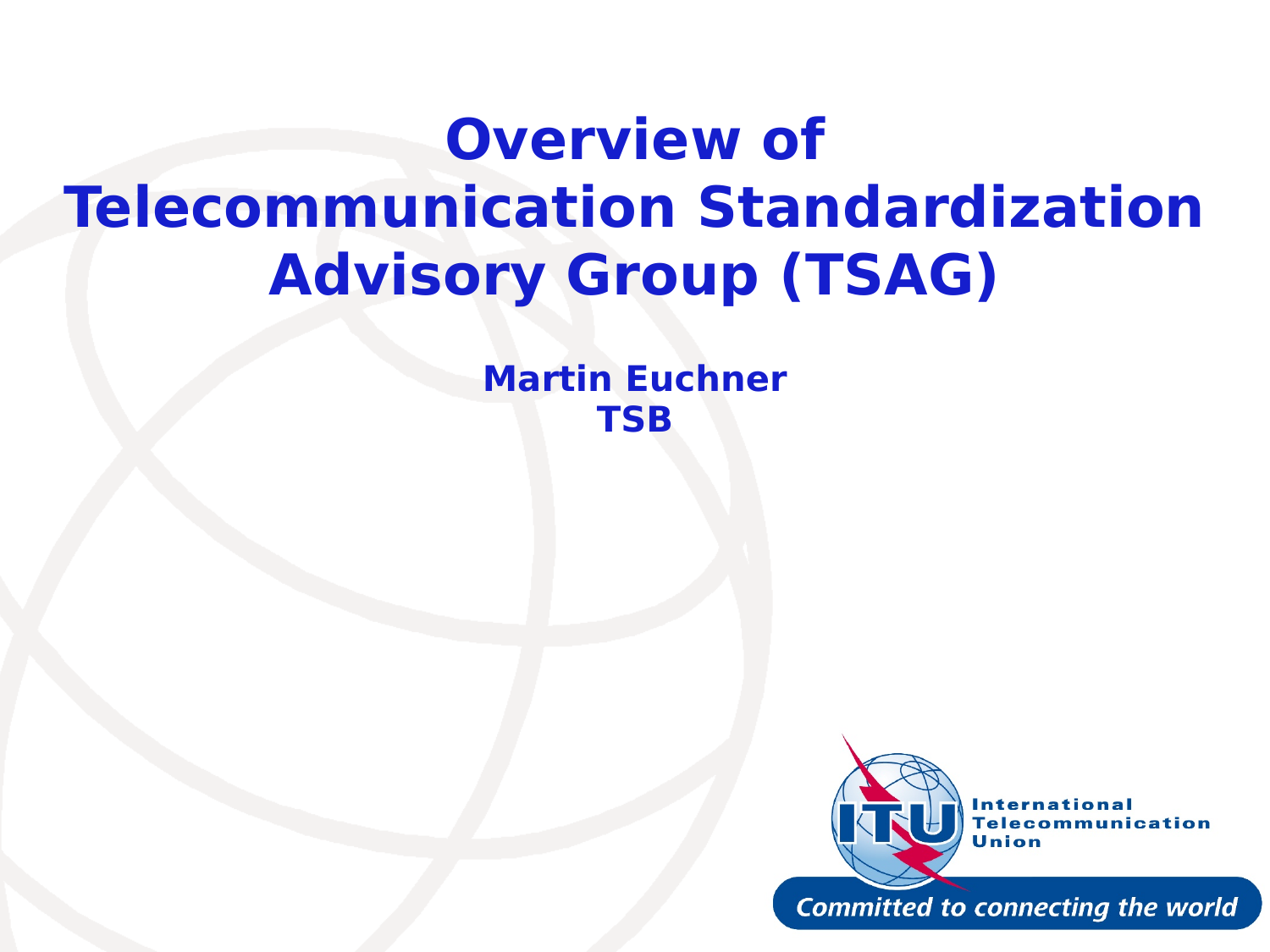

# Overview of Telecommunication Standardization Advisory Group (TSAG)

Martin Euchner
TSB